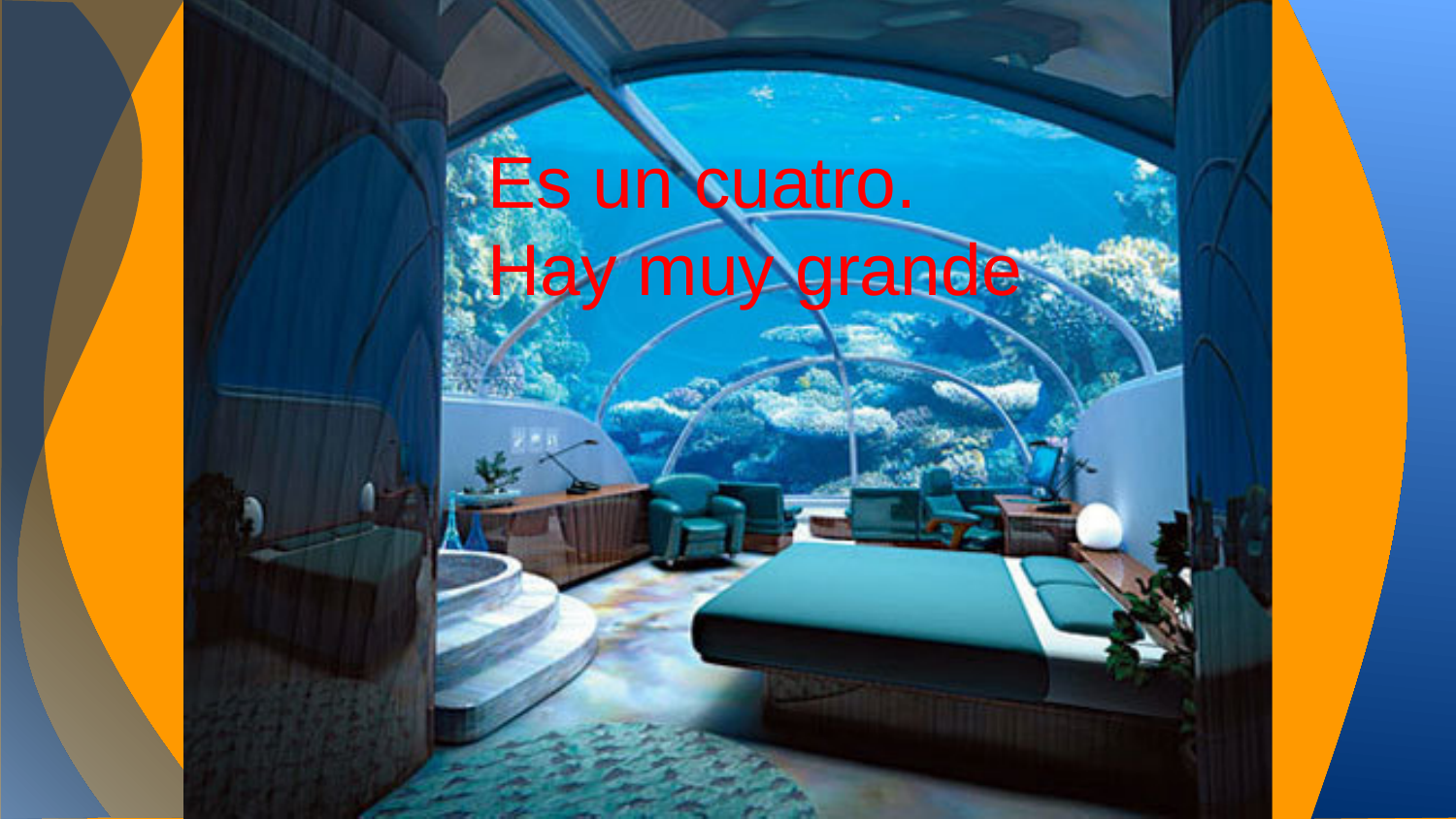

#
Es un cuatro. Hay muy grande